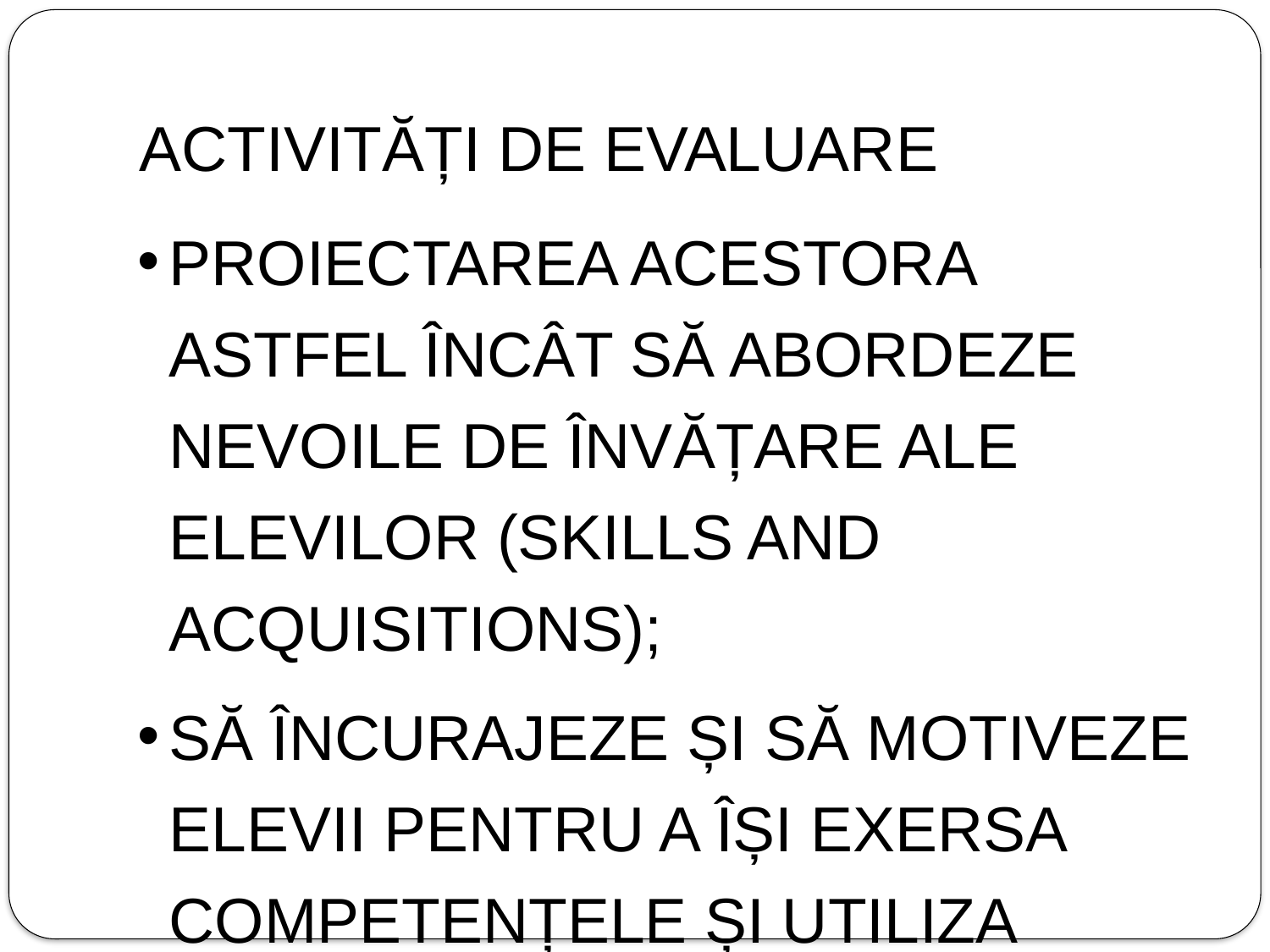

# Activități de evaluare
Proiectarea acestora astfel încât să abordeze nevoile de învățare ale elevilor (skills and acquisitions);
Să Încurajeze și să motiveze elevii pentru a își exersa competențele și utiliza cunoștințele;